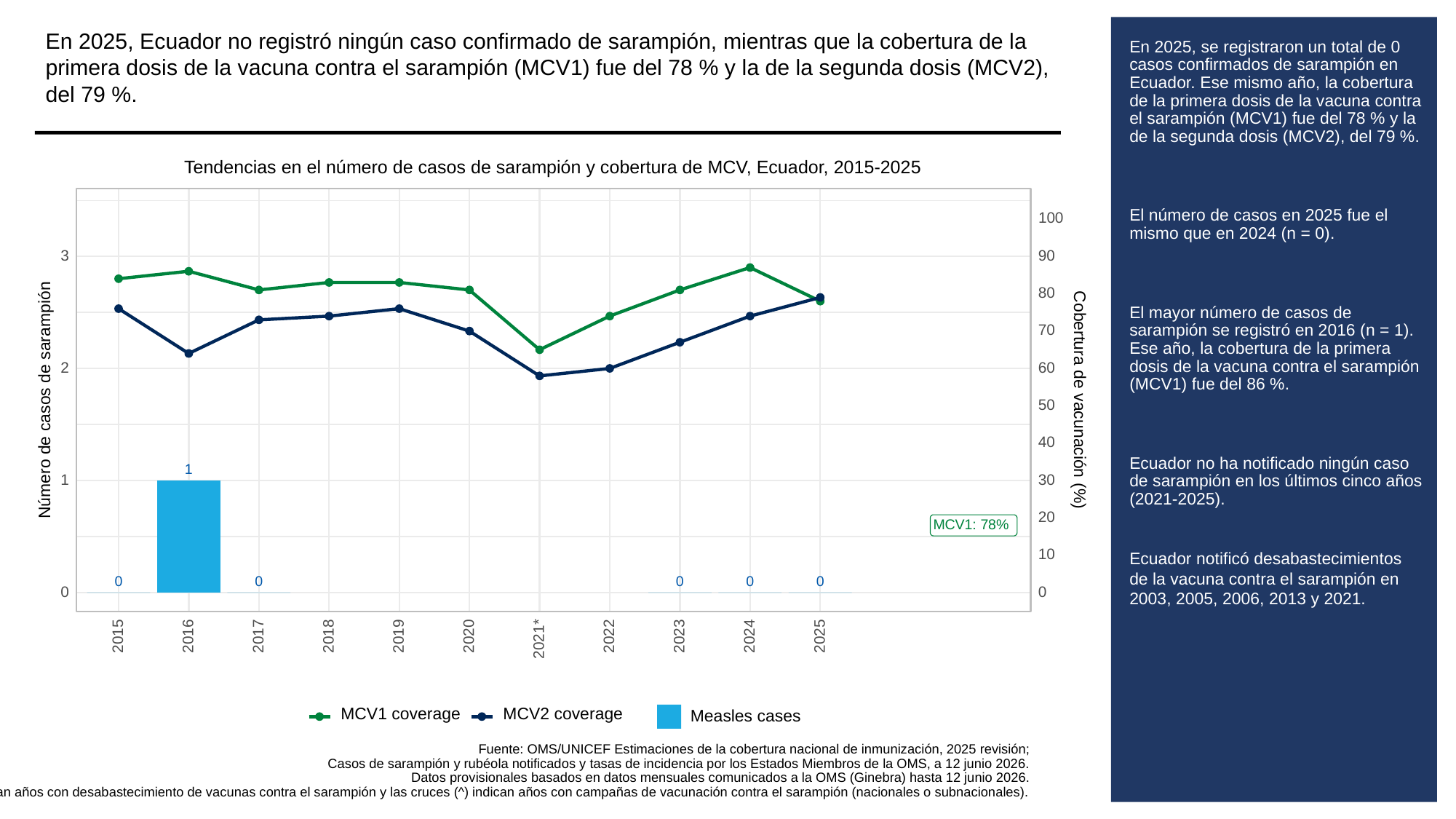

En 2025, Ecuador no registró ningún caso confirmado de sarampión, mientras que la cobertura de la primera dosis de la vacuna contra el sarampión (MCV1) fue del 78 % y la de la segunda dosis (MCV2), del 79 %.
# En 2025, se registraron un total de 0 casos confirmados de sarampión en Ecuador. Ese mismo año, la cobertura de la primera dosis de la vacuna contra el sarampión (MCV1) fue del 78 % y la de la segunda dosis (MCV2), del 79 %.

El número de casos en 2025 fue el mismo que en 2024 (n = 0).

El mayor número de casos de sarampión se registró en 2016 (n = 1). Ese año, la cobertura de la primera dosis de la vacuna contra el sarampión (MCV1) fue del 86 %.

Ecuador no ha notificado ningún caso de sarampión en los últimos cinco años (2021-2025).

Ecuador notificó desabastecimientos de la vacuna contra el sarampión en 2003, 2005, 2006, 2013 y 2021.

Tendencias en el número de casos de sarampión y cobertura de MCV, Ecuador, 2015-2025

100
3
90

80

70

60
2

Cobertura de vacunación (%)
Número de casos de sarampión
50

40
1
30
1

20

MCV1: 78%

10
0
0
0
0
0
0
0

2023
2015
2016
2017
2018
2019
2020
2022
2024
2025
2021*

MCV1 coverage
MCV2 coverage
Measles cases

Fuente: OMS/UNICEF Estimaciones de la cobertura nacional de inmunización, 2025 revisión;
Casos de sarampión y rubéola notificados y tasas de incidencia por los Estados Miembros de la OMS, a 12 junio 2026.
Datos provisionales basados en datos mensuales comunicados a la OMS (Ginebra) hasta 12 junio 2026.
Nota: Los asteriscos (*) indican años con desabastecimiento de vacunas contra el sarampión y las cruces (^) indican años con campañas de vacunación contra el sarampión (nacionales o subnacionales).